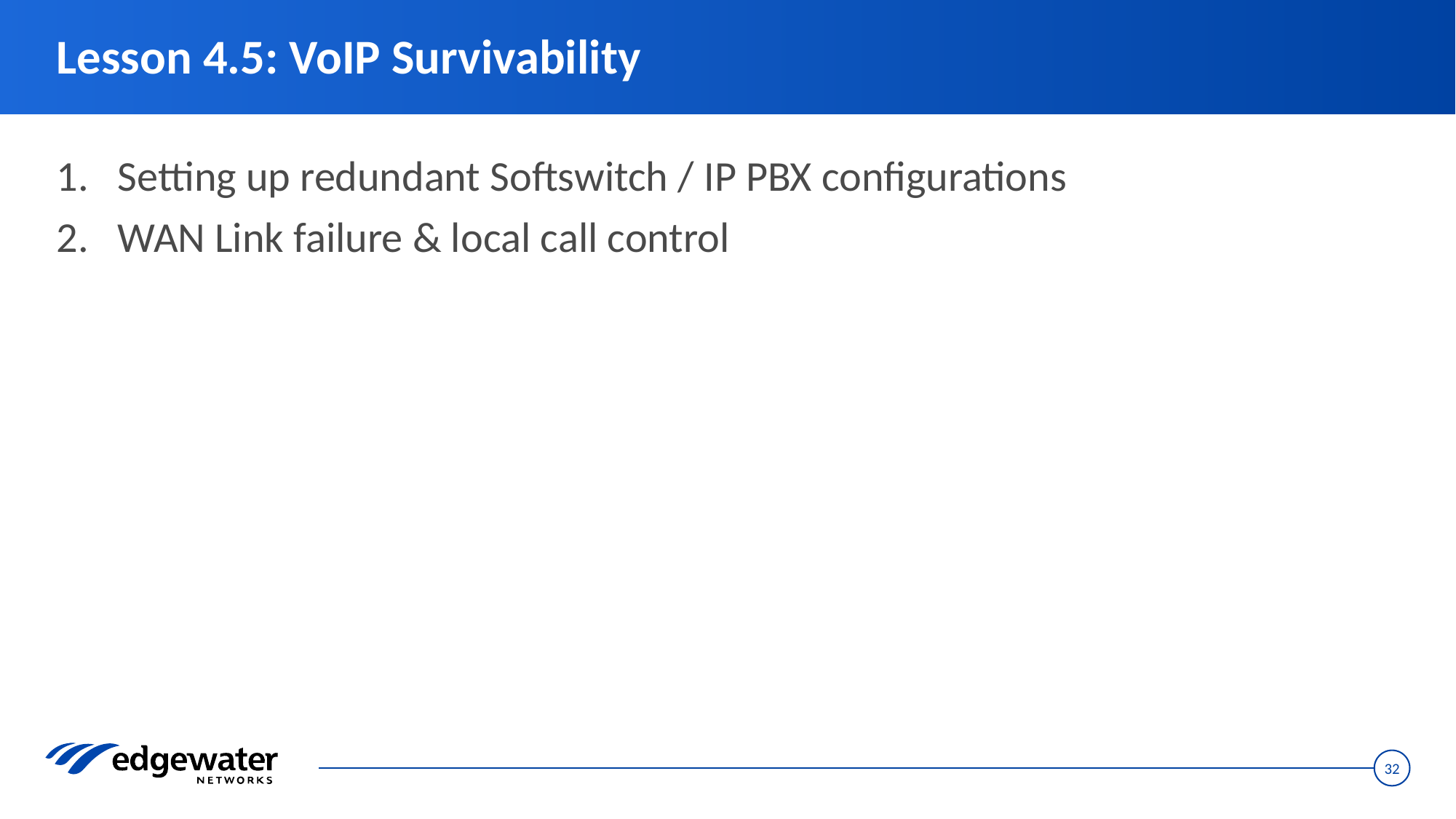

# Lesson 4.5: VoIP Survivability
Setting up redundant Softswitch / IP PBX configurations
WAN Link failure & local call control